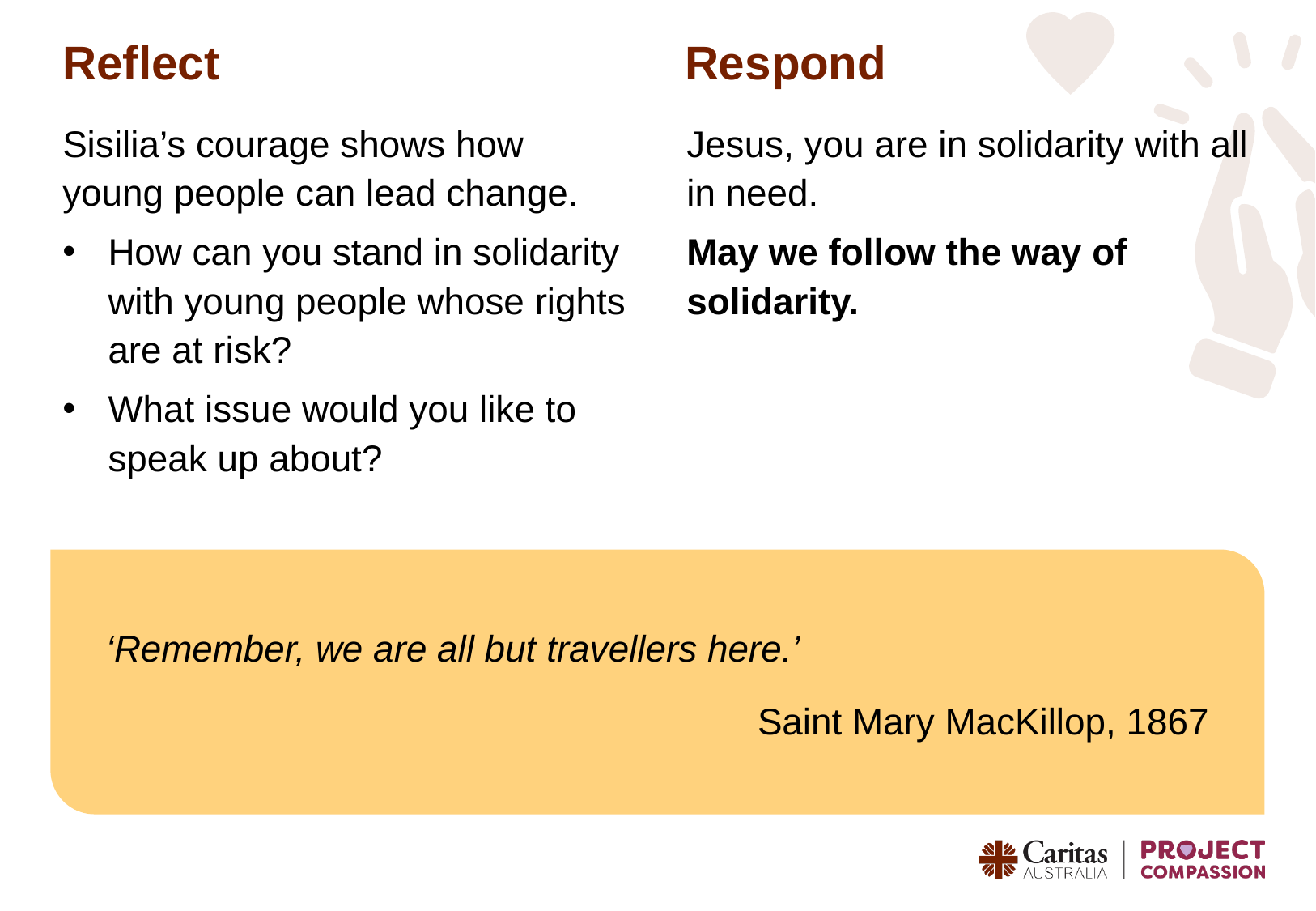

Reflect
Respond
Jesus, you are in solidarity with all in need.
May we follow the way of solidarity.

Sisilia’s courage shows how young people can lead change.
How can you stand in solidarity with young people whose rights are at risk?
What issue would you like to speak up about?
‘Remember, we are all but travellers here.’
Saint Mary MacKillop, 1867